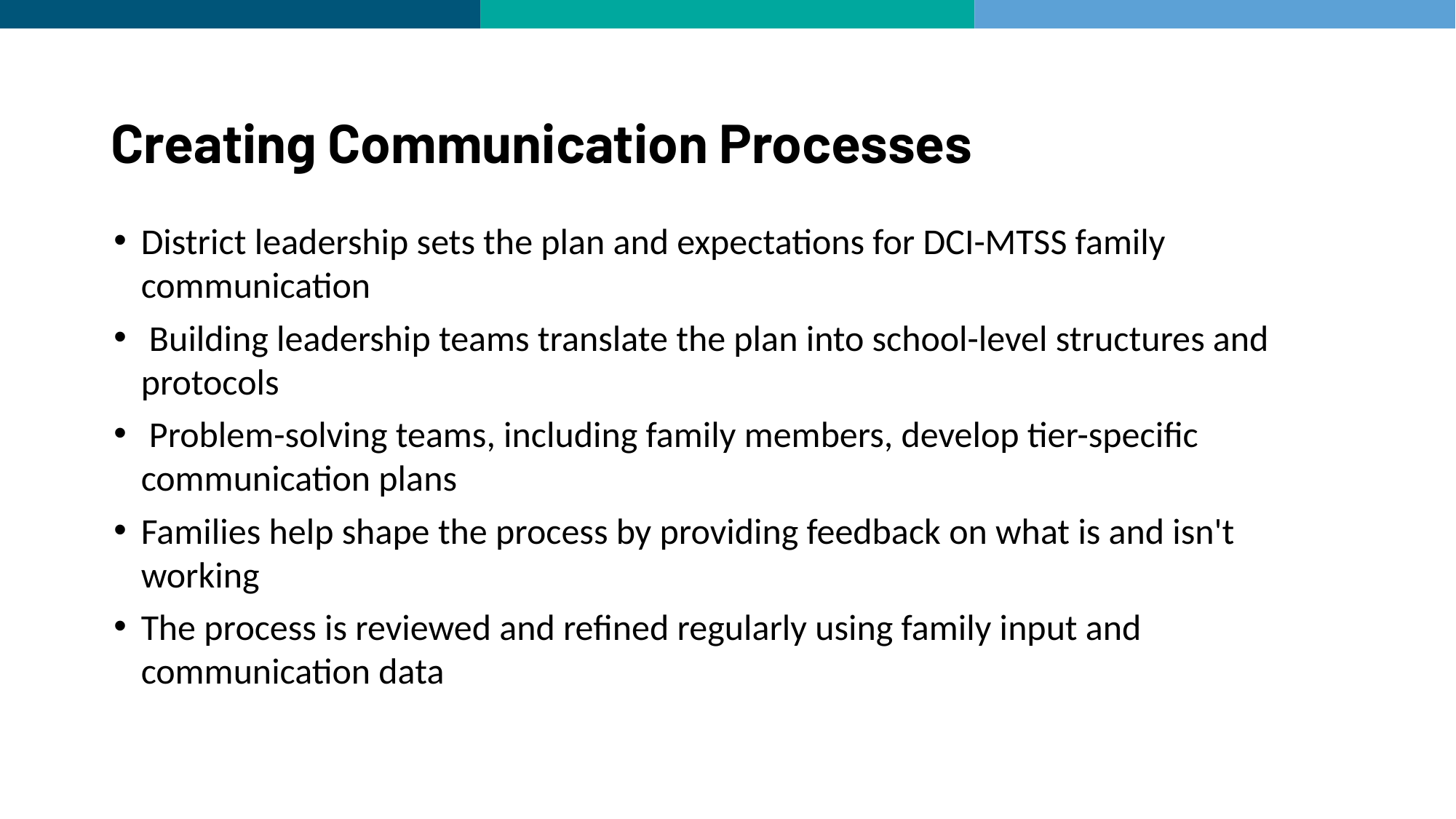

# Creating Communication Processes
District leadership sets the plan and expectations for DCI-MTSS family communication
 Building leadership teams translate the plan into school-level structures and protocols
 Problem-solving teams, including family members, develop tier-specific communication plans
Families help shape the process by providing feedback on what is and isn't working
The process is reviewed and refined regularly using family input and communication data